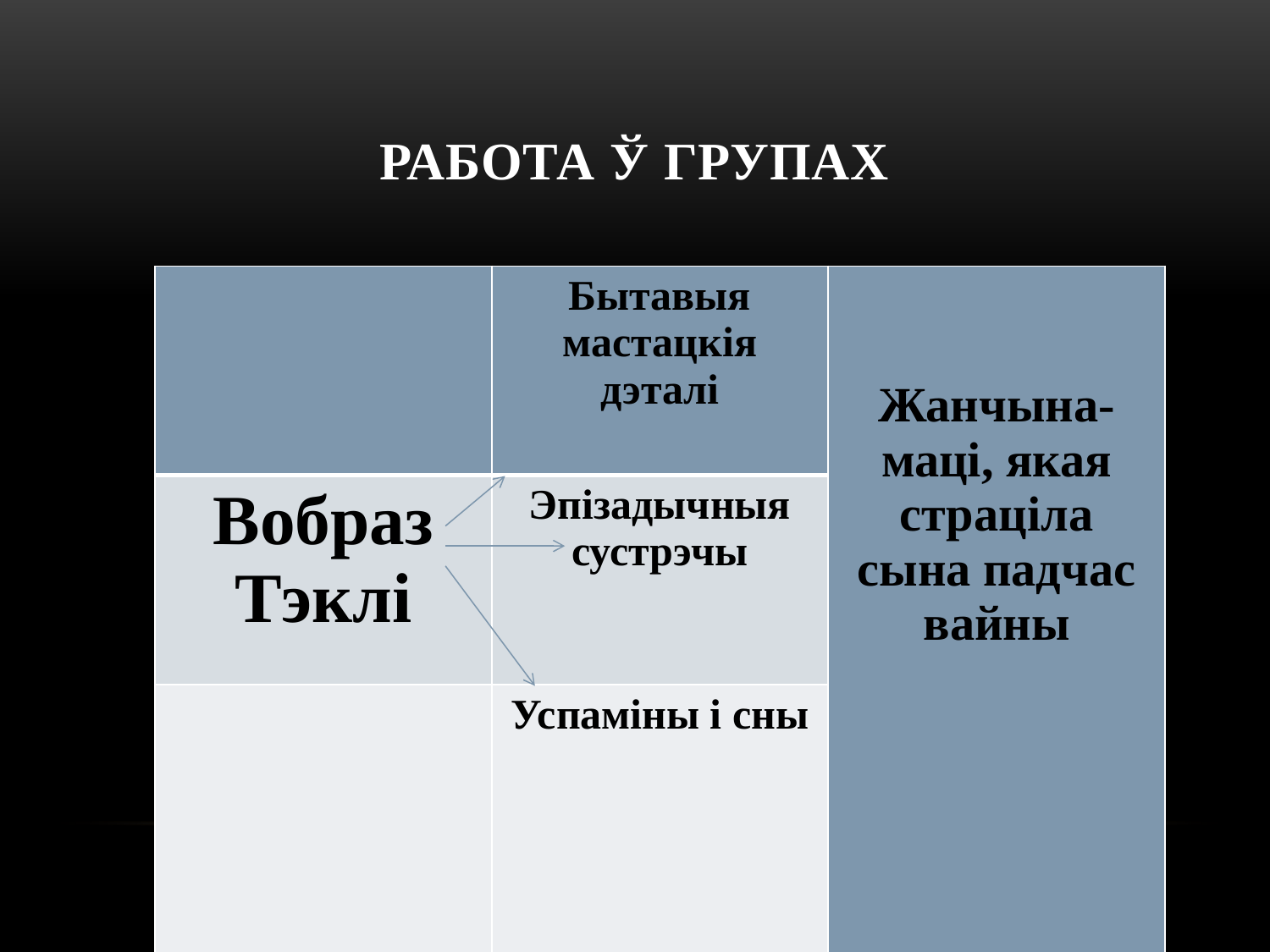

# Работа ў групах

|  | Бытавыя мастацкія дэталі | Жанчына-маці, якая страціла сына падчас вайны |
| --- | --- | --- |
| Вобраз Тэклі | Эпізадычныя сустрэчы |  |
|  | Успаміны і сны |  |